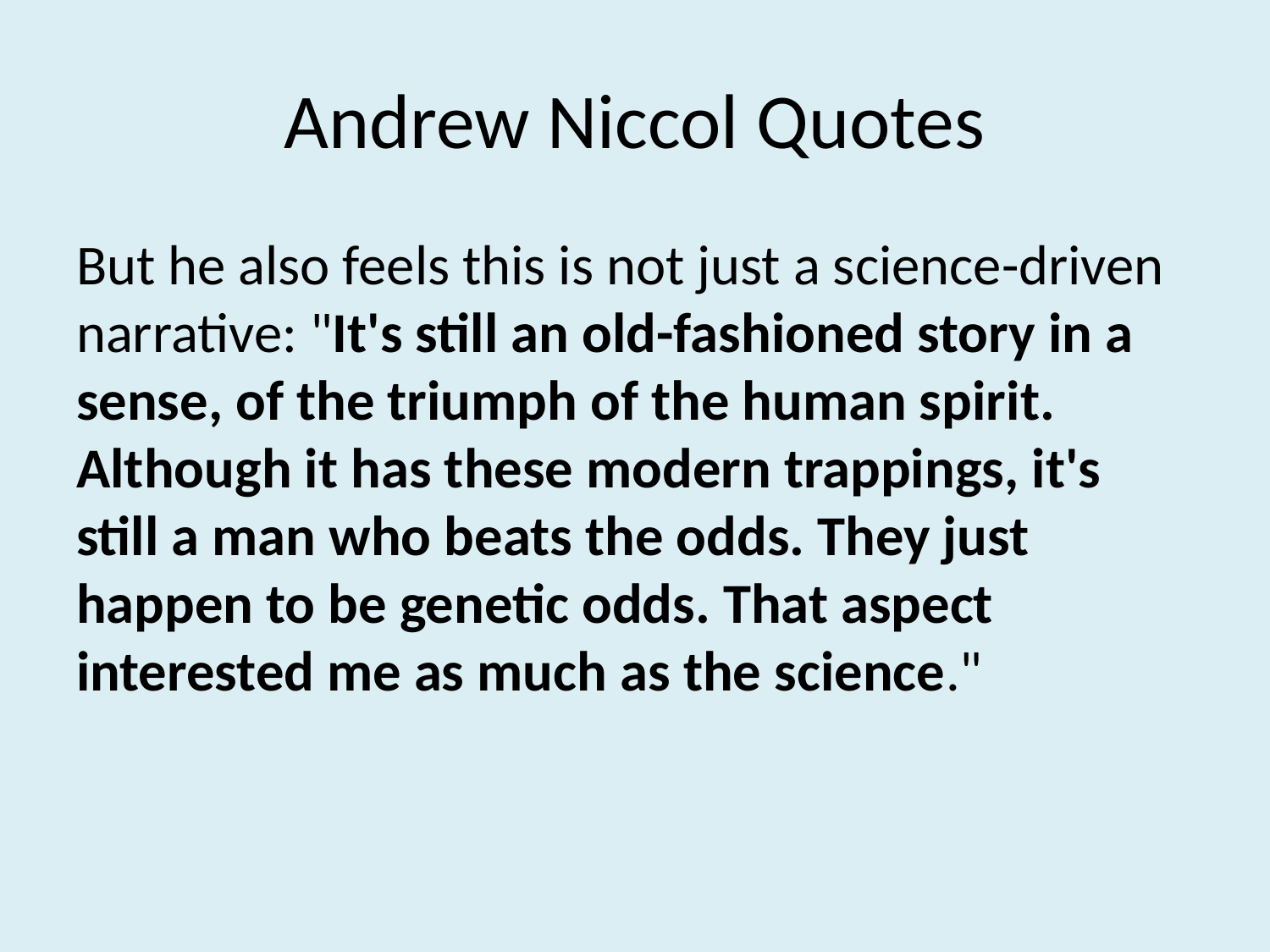

# Andrew Niccol Quotes
But he also feels this is not just a science-driven narrative: "It's still an old-fashioned story in a sense, of the triumph of the human spirit. Although it has these modern trappings, it's still a man who beats the odds. They just happen to be genetic odds. That aspect interested me as much as the science."